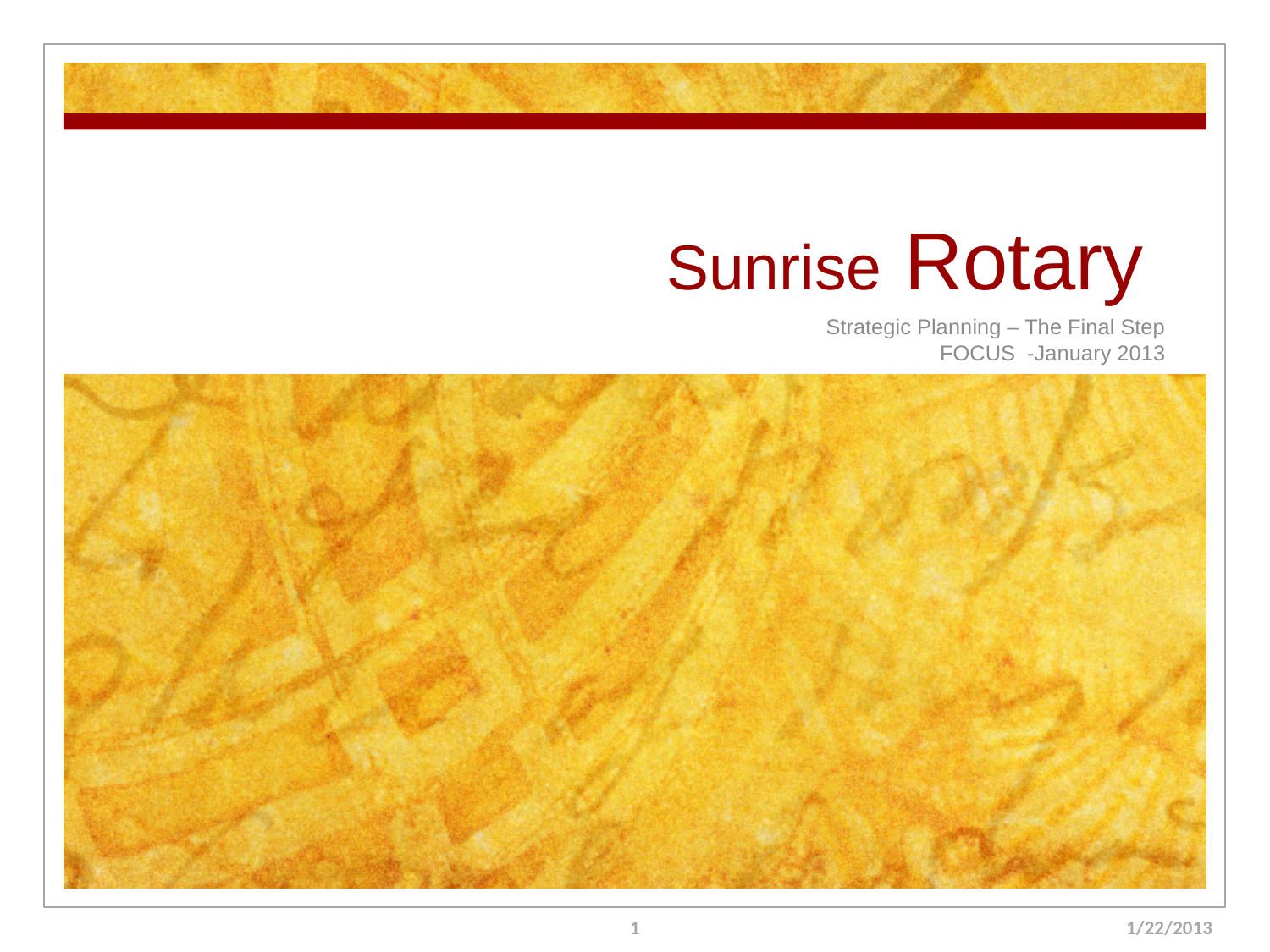

# Sunrise Rotary
Strategic Planning – The Final Step
FOCUS  -January 2013

1
1/22/2013